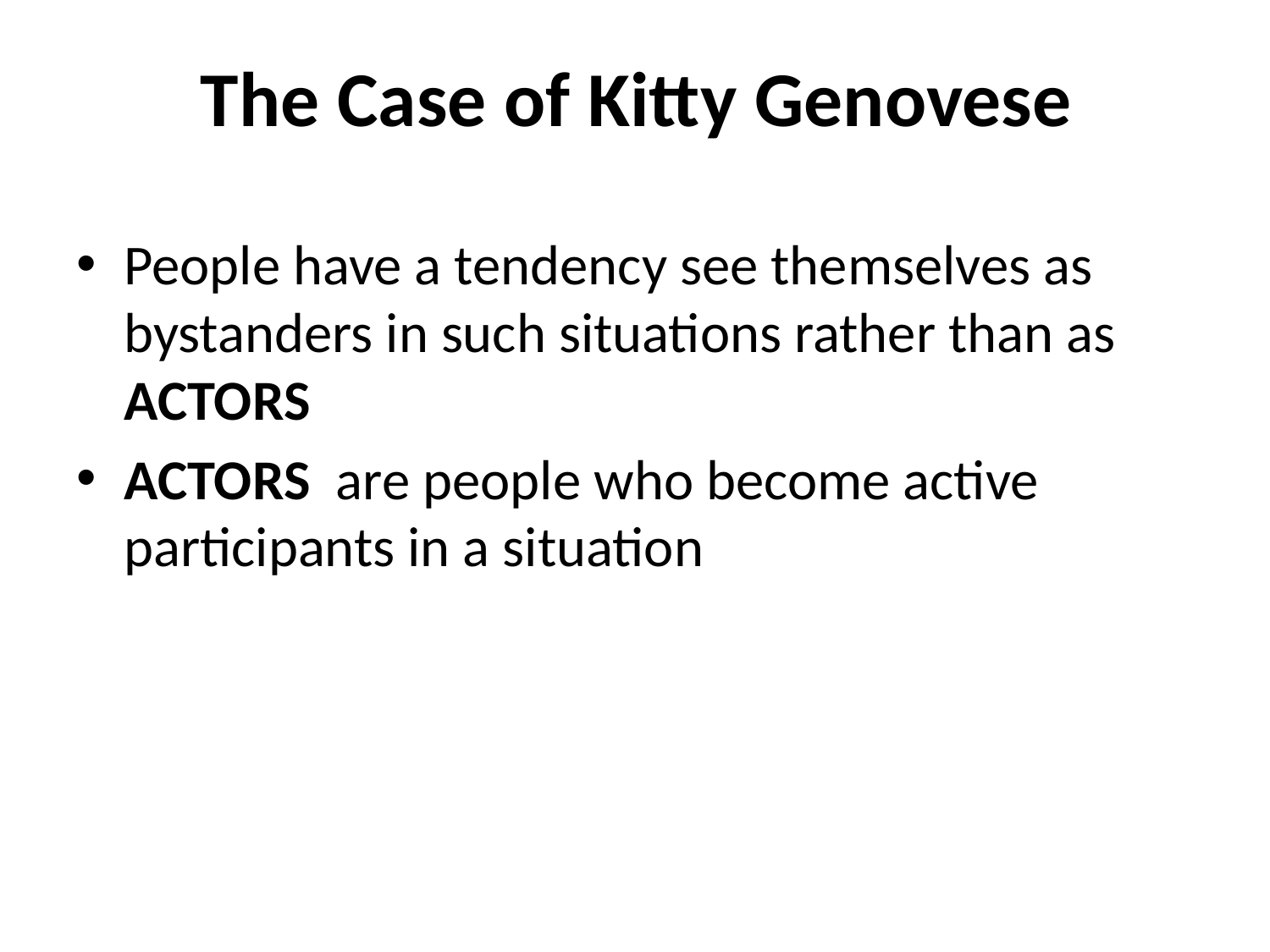

# The Case of Kitty Genovese
People have a tendency see themselves as bystanders in such situations rather than as ACTORS
ACTORS  are people who become active participants in a situation